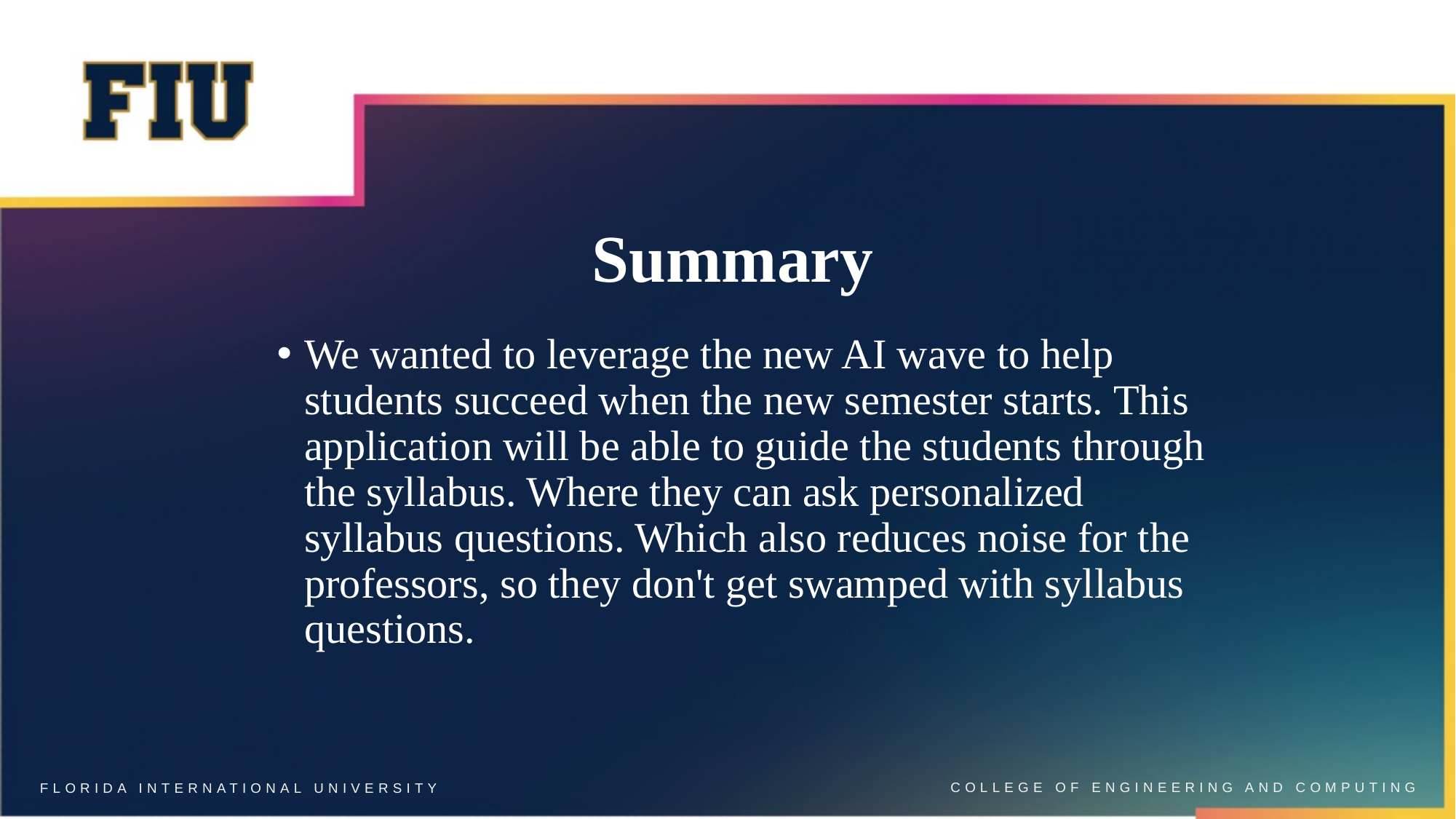

# Summary
We wanted to leverage the new AI wave to help students succeed when the new semester starts. This application will be able to guide the students through the syllabus. Where they can ask personalized syllabus questions. Which also reduces noise for the professors, so they don't get swamped with syllabus questions.